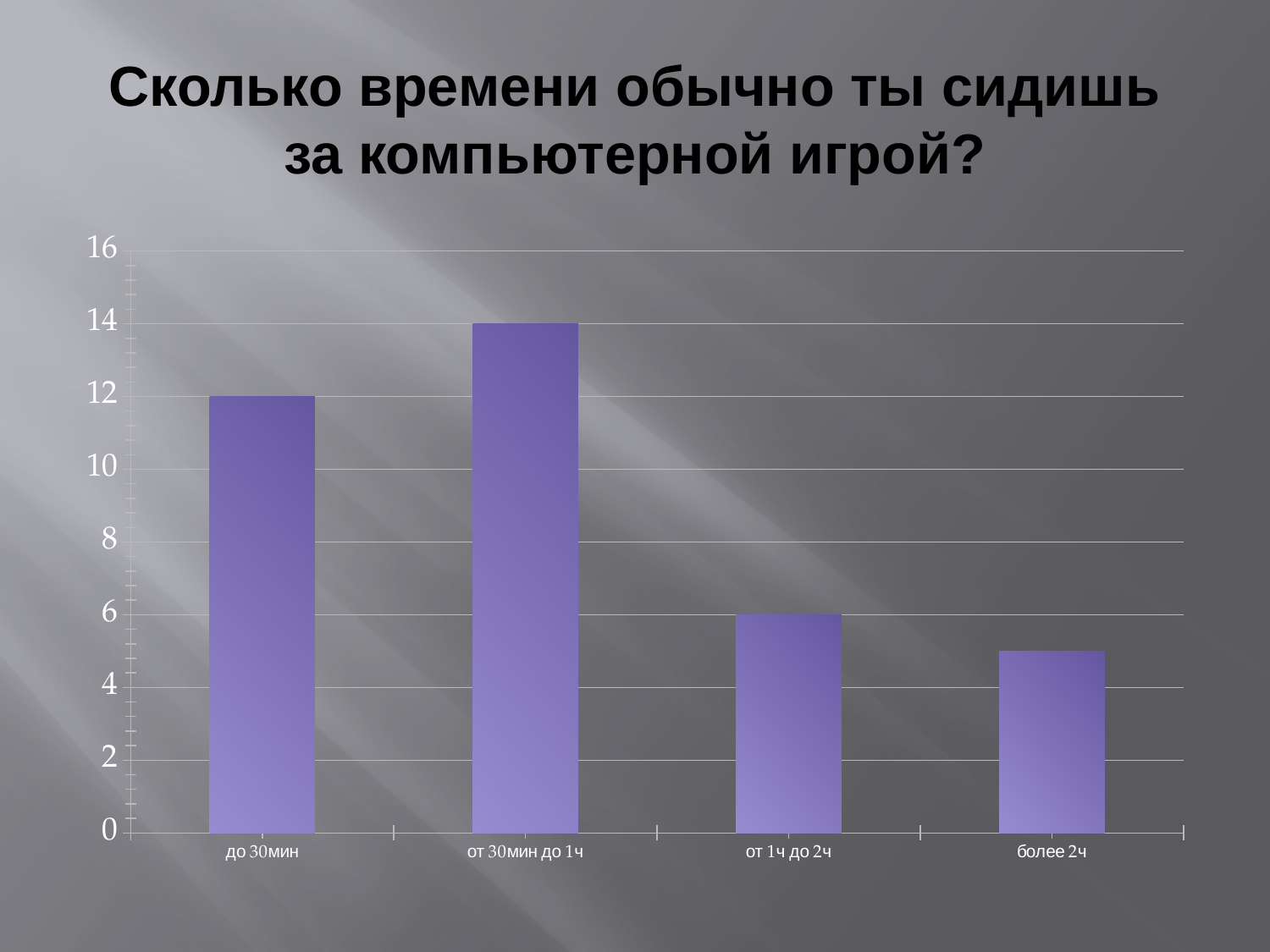

# Сколько времени обычно ты сидишь за компьютерной игрой?

### Chart

| Category |  |
|---|---|
| до 30мин | 12.0 |
| от 30мин до 1ч | 14.0 |
| от 1ч до 2ч | 6.0 |
| более 2ч | 5.0 |